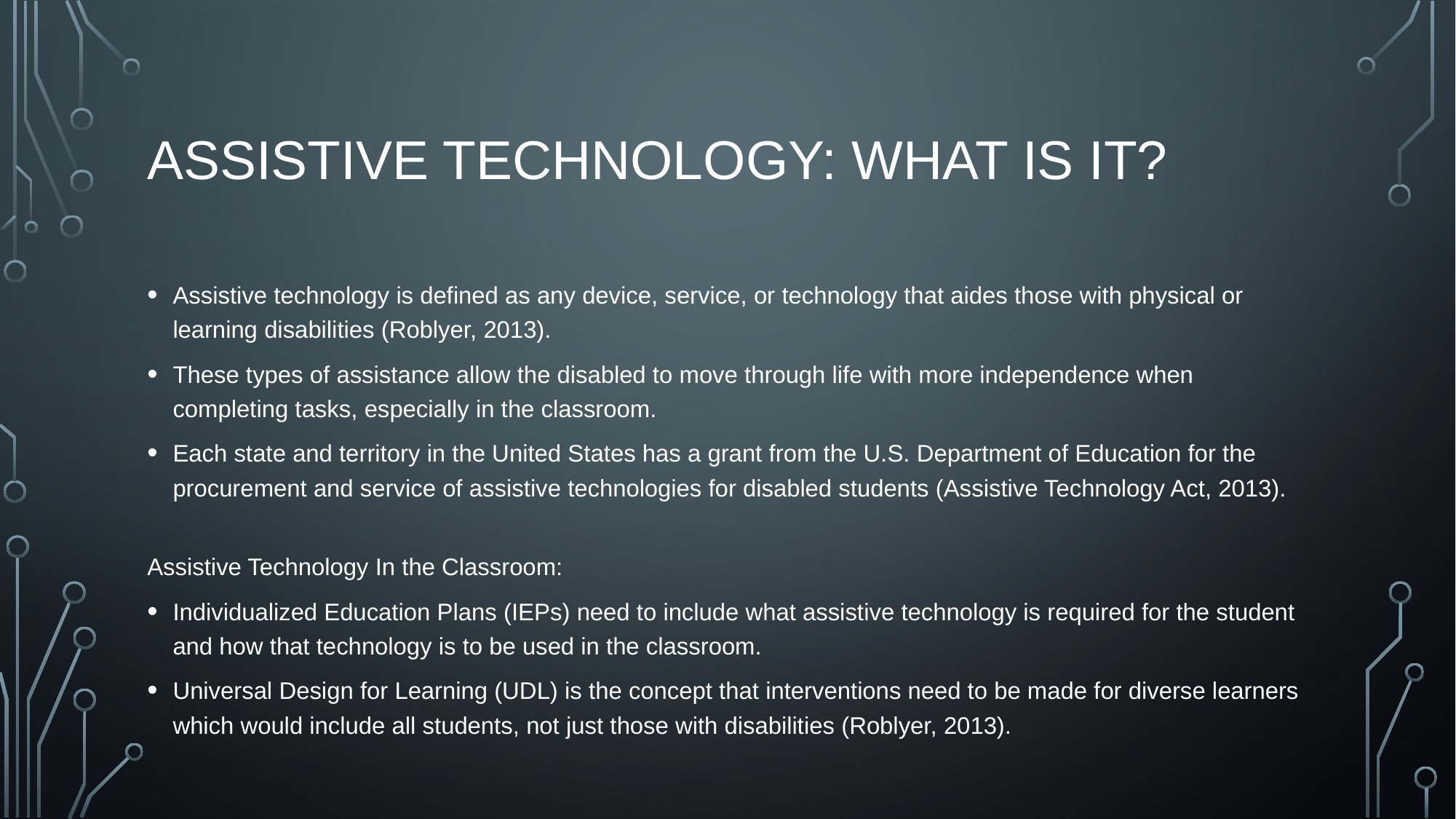

# assistive technology: What is it?
Assistive technology is defined as any device, service, or technology that aides those with physical or learning disabilities (Roblyer, 2013).
These types of assistance allow the disabled to move through life with more independence when completing tasks, especially in the classroom.
Each state and territory in the United States has a grant from the U.S. Department of Education for the procurement and service of assistive technologies for disabled students (Assistive Technology Act, 2013).
Assistive Technology In the Classroom:
Individualized Education Plans (IEPs) need to include what assistive technology is required for the student and how that technology is to be used in the classroom.
Universal Design for Learning (UDL) is the concept that interventions need to be made for diverse learners which would include all students, not just those with disabilities (Roblyer, 2013).